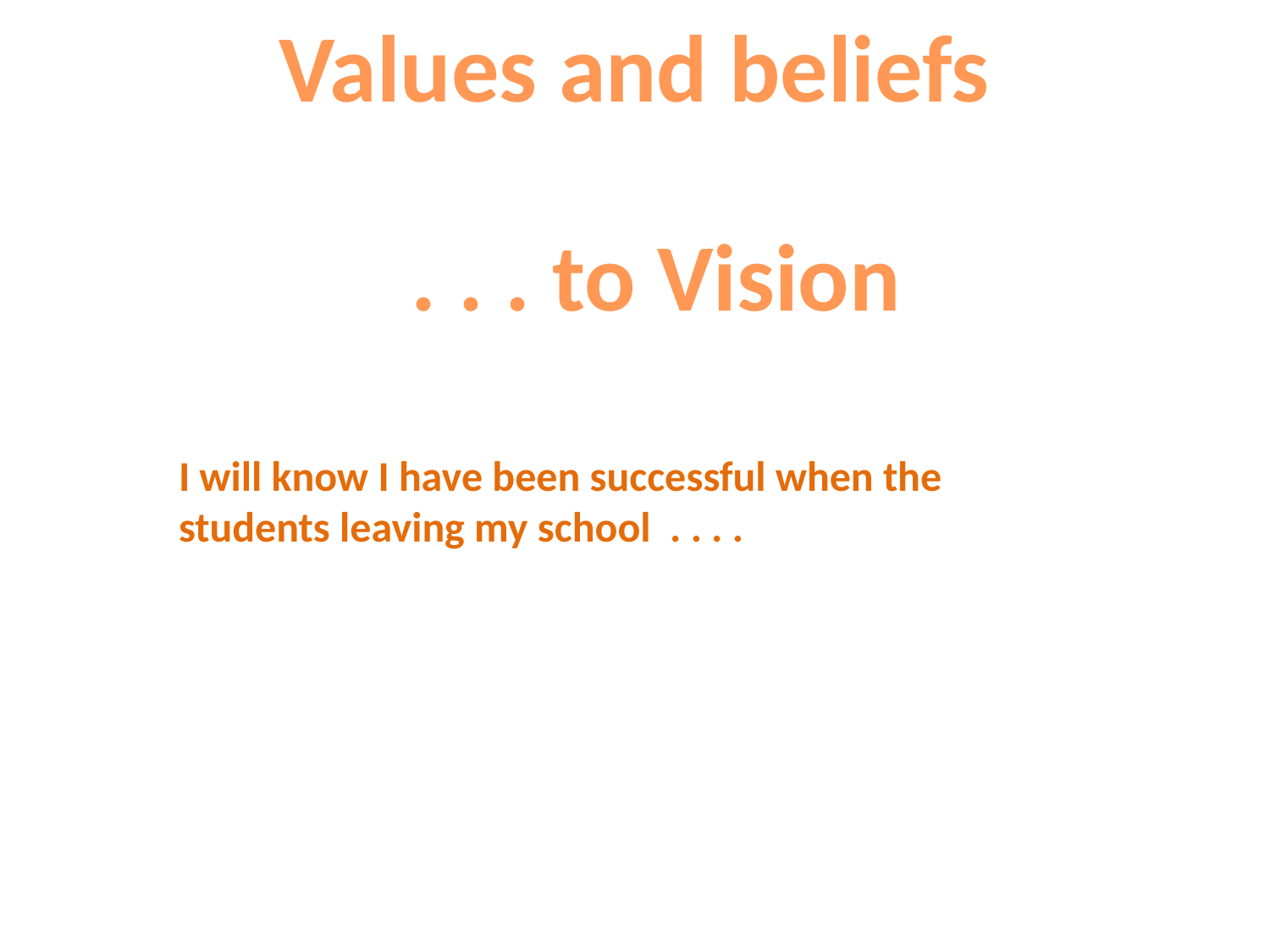

Values and beliefs
. . . to Vision
I will know I have been successful when the students leaving my school  . . . .